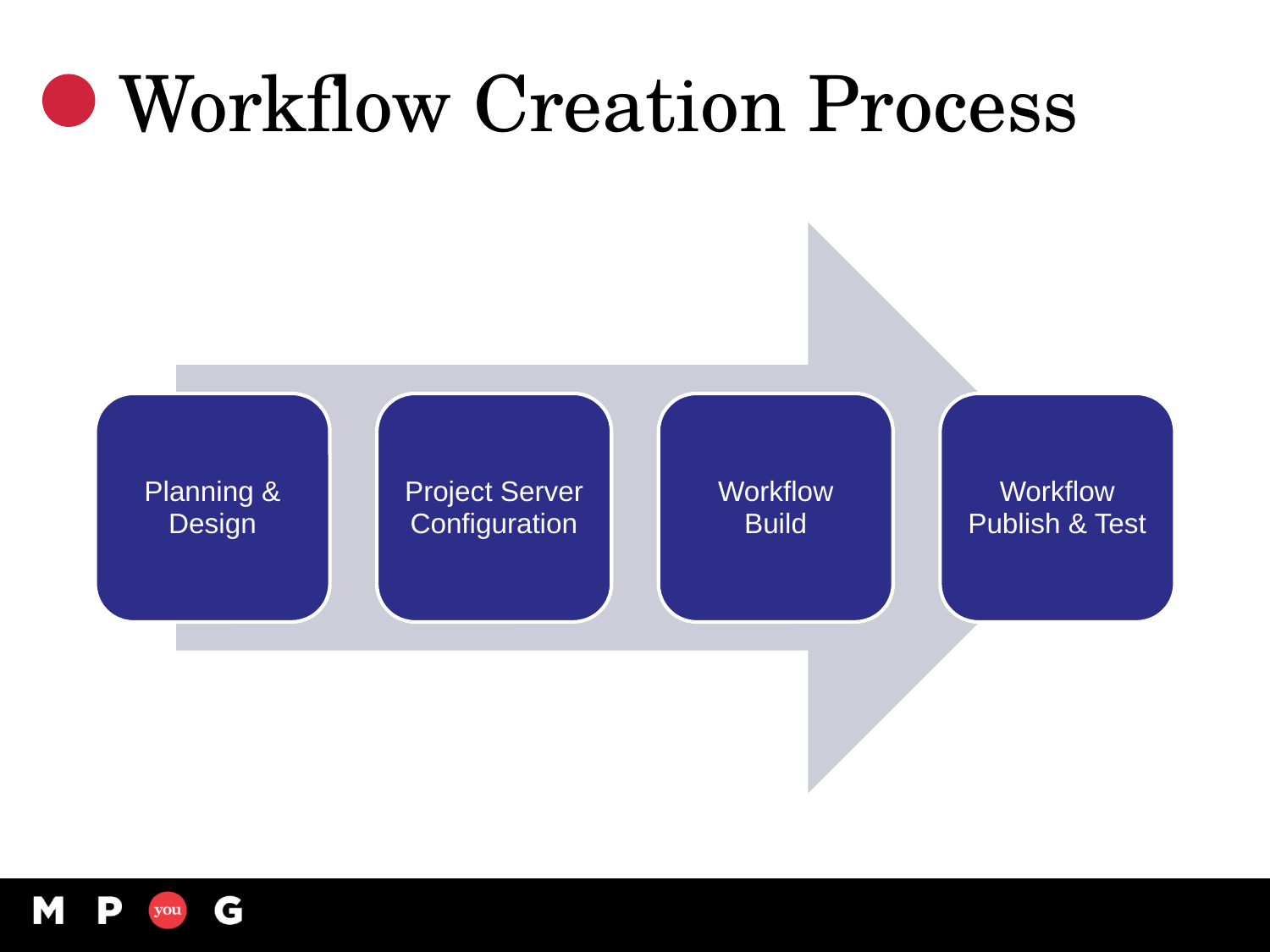

# Workflow Creation Process
Planning &
Design
Project Server
Configuration
Workflow Build
Workflow Publish & Test